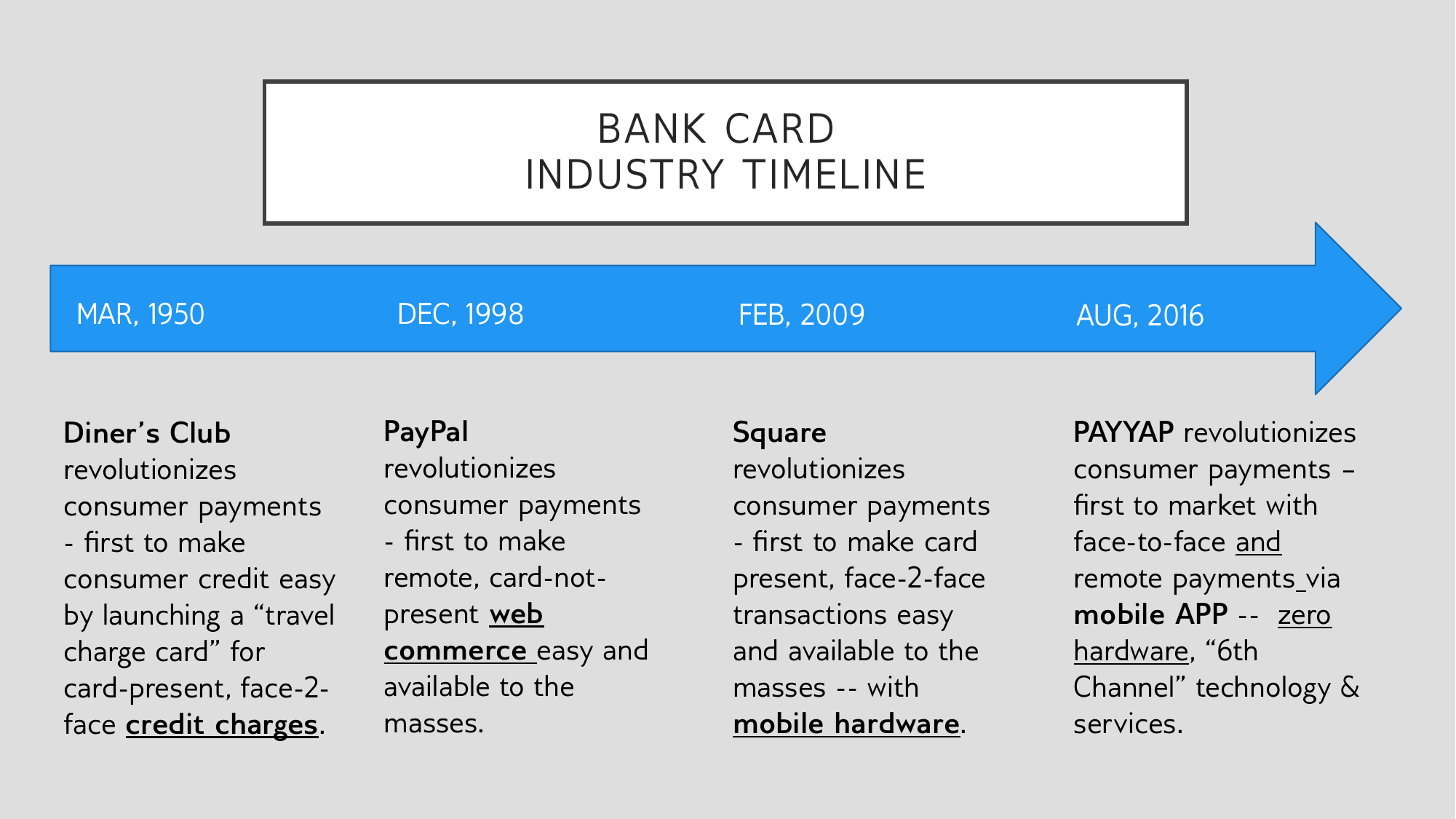

# bank card INDUSTRY TIMELINE
AUG, 2016
FEB, 2009
 DEC, 1998
  MAR, 1950
PayPal revolutionizes consumer payments - first to make remote, card-not-present web commerce easy and available to the masses.
Square revolutionizes consumer payments - first to make card present, face-2-face transactions easy and available to the masses -- with mobile hardware.
PAYYAP revolutionizes consumer payments – first to market with face-to-face and remote payments via mobile APP --  zero hardware, “6th Channel” technology & services.
Diner’s Club revolutionizes consumer payments - first to make consumer credit easy by launching a “travel charge card” for card-present, face-2-face credit charges.